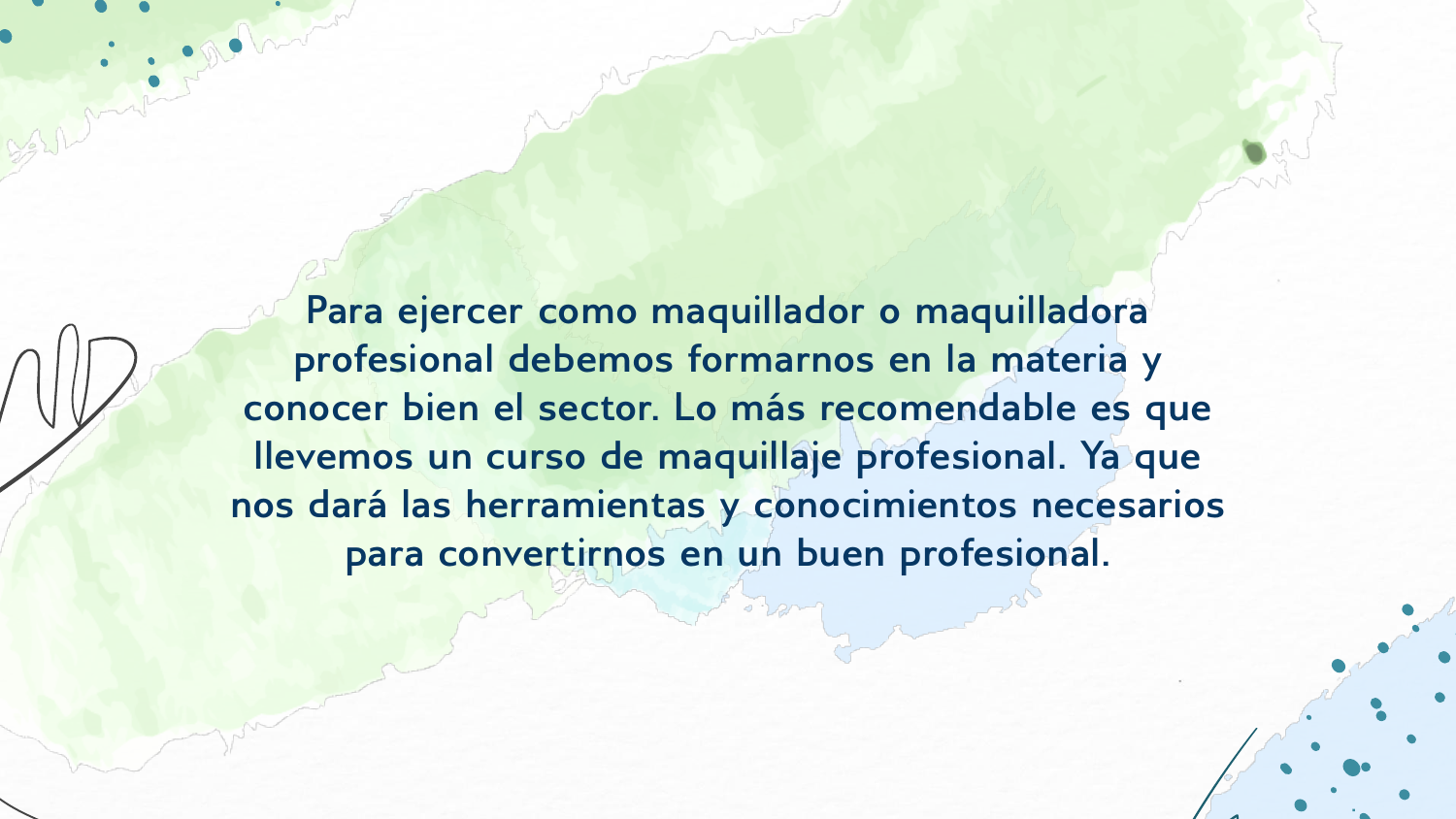

Para ejercer como maquillador o maquilladora profesional debemos formarnos en la materia y conocer bien el sector. Lo más recomendable es que llevemos un curso de maquillaje profesional. Ya que nos dará las herramientas y conocimientos necesarios para convertirnos en un buen profesional.